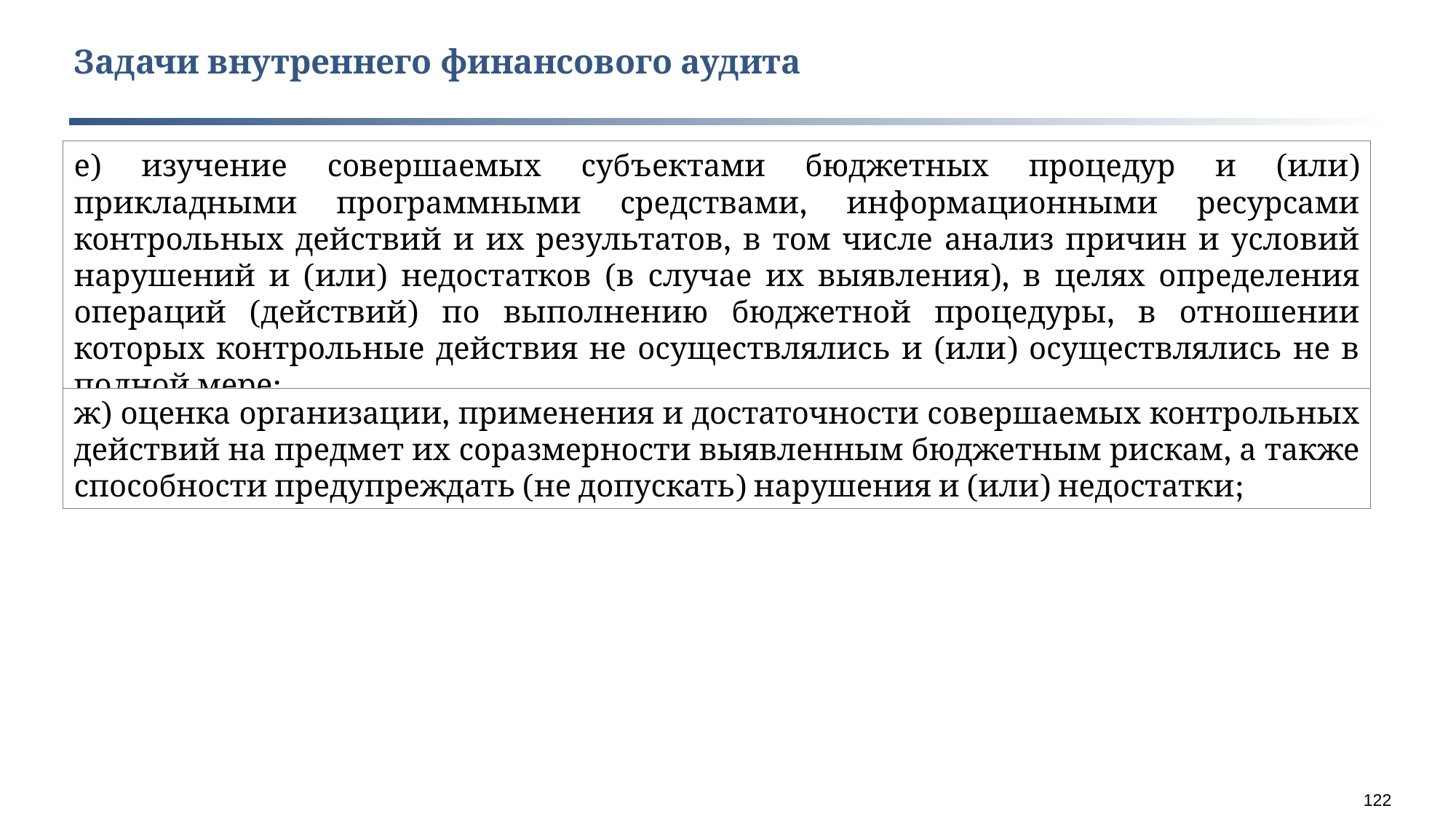

Задачи внутреннего финансового аудита
е) изучение совершаемых субъектами бюджетных процедур и (или) прикладными программными средствами, информационными ресурсами контрольных действий и их результатов, в том числе анализ причин и условий нарушений и (или) недостатков (в случае их выявления), в целях определения операций (действий) по выполнению бюджетной процедуры, в отношении которых контрольные действия не осуществлялись и (или) осуществлялись не в полной мере;
ж) оценка организации, применения и достаточности совершаемых контрольных действий на предмет их соразмерности выявленным бюджетным рискам, а также способности предупреждать (не допускать) нарушения и (или) недостатки;